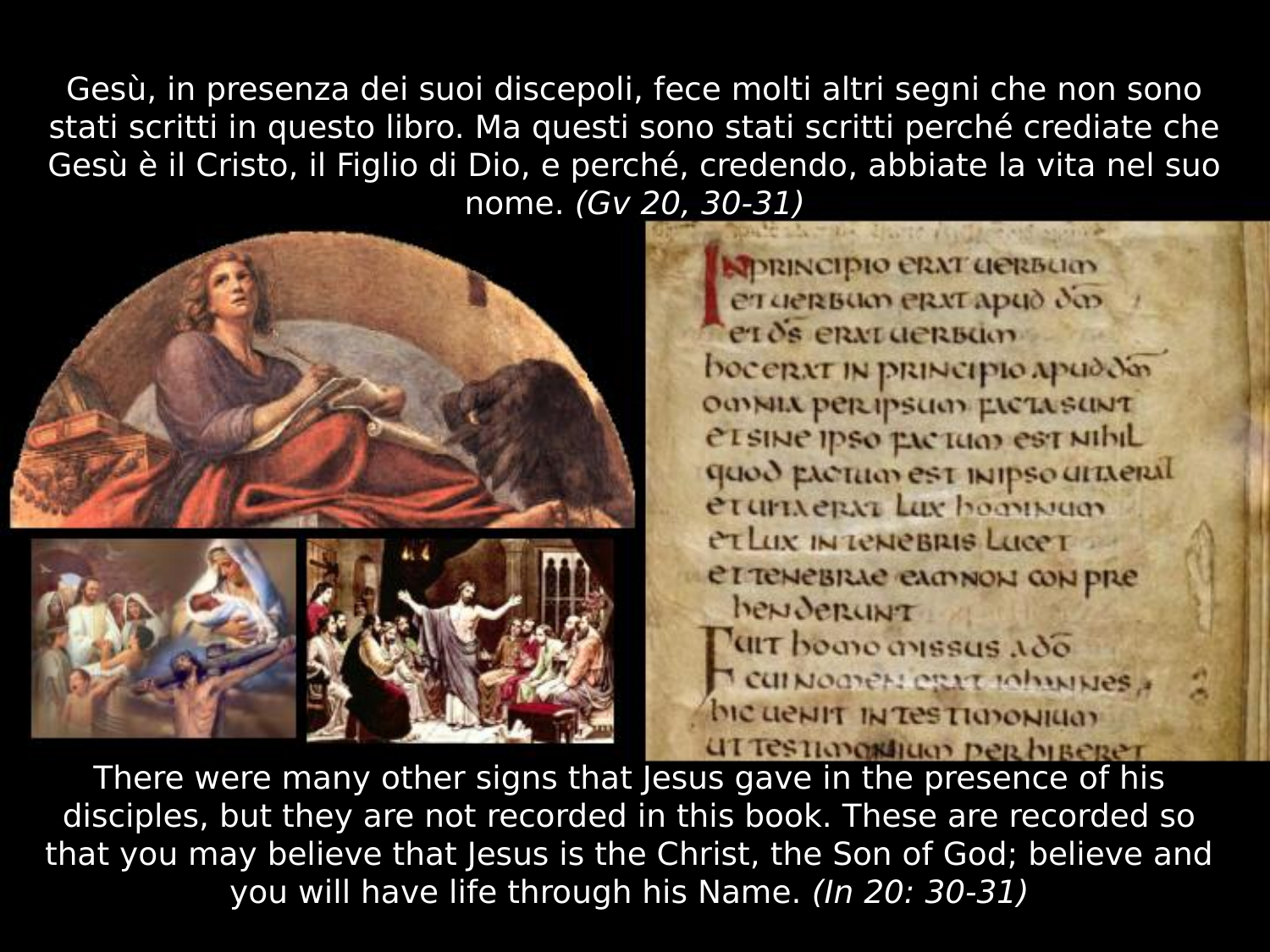

# Gesù, in presenza dei suoi discepoli, fece molti altri segni che non sono stati scritti in questo libro. Ma questi sono stati scritti perché crediate che Gesù è il Cristo, il Figlio di Dio, e perché, credendo, abbiate la vita nel suo nome. (Gv 20, 30-31)
There were many other signs that Jesus gave in the presence of his disciples, but they are not recorded in this book. These are recorded so that you may believe that Jesus is the Christ, the Son of God; believe and you will have life through his Name. (In 20: 30-31)